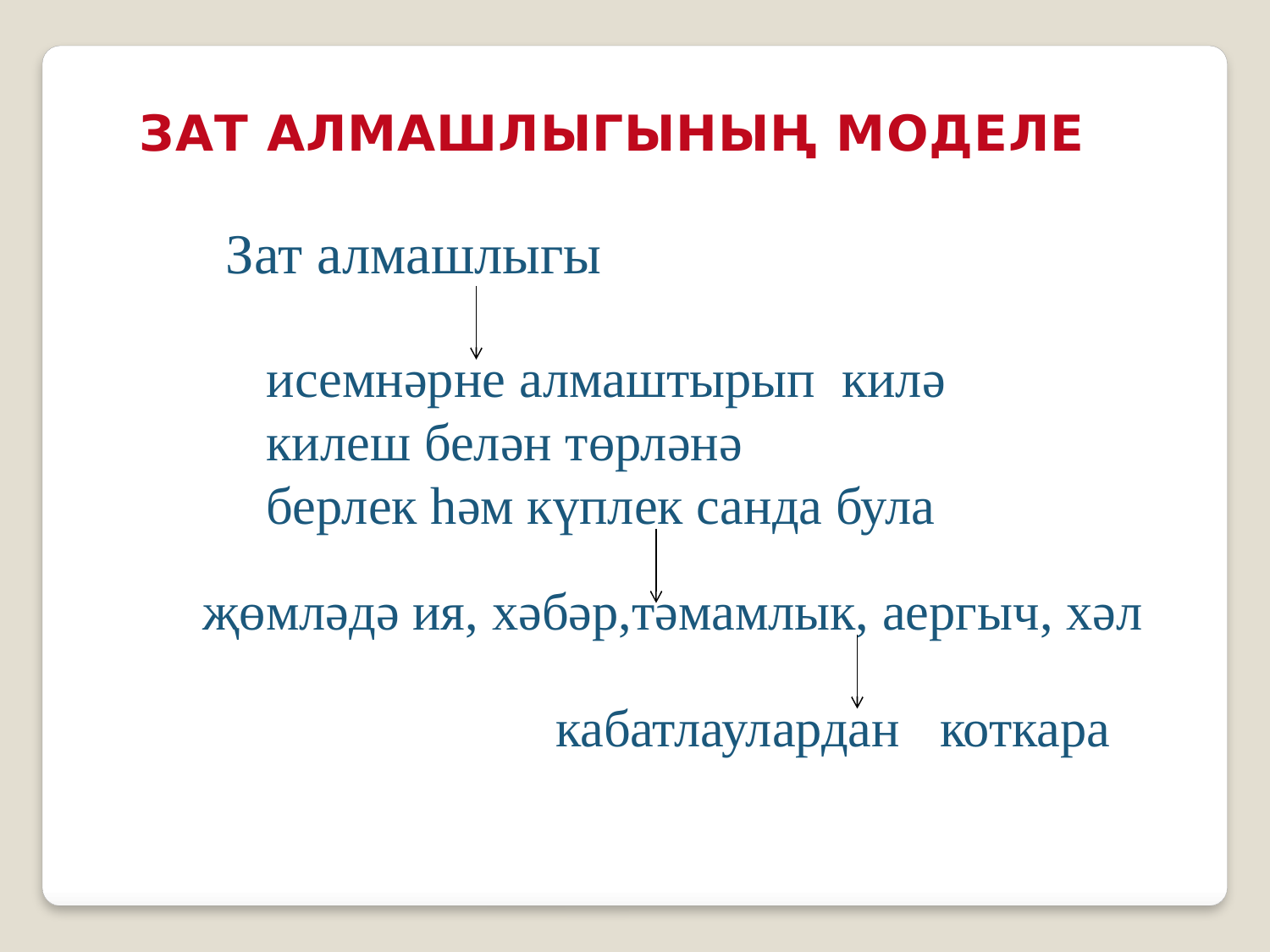

ЗАТ АЛМАШЛЫГЫНЫҢ МОДЕЛЕ
Зат алмашлыгы

исемнәрне алмаштырып  килә
килеш белән төрләнә
берлек һәм күплек санда була

җөмләдә ия, хәбәр,тәмамлык, аергыч, хәл
кабатлаулардан   коткара